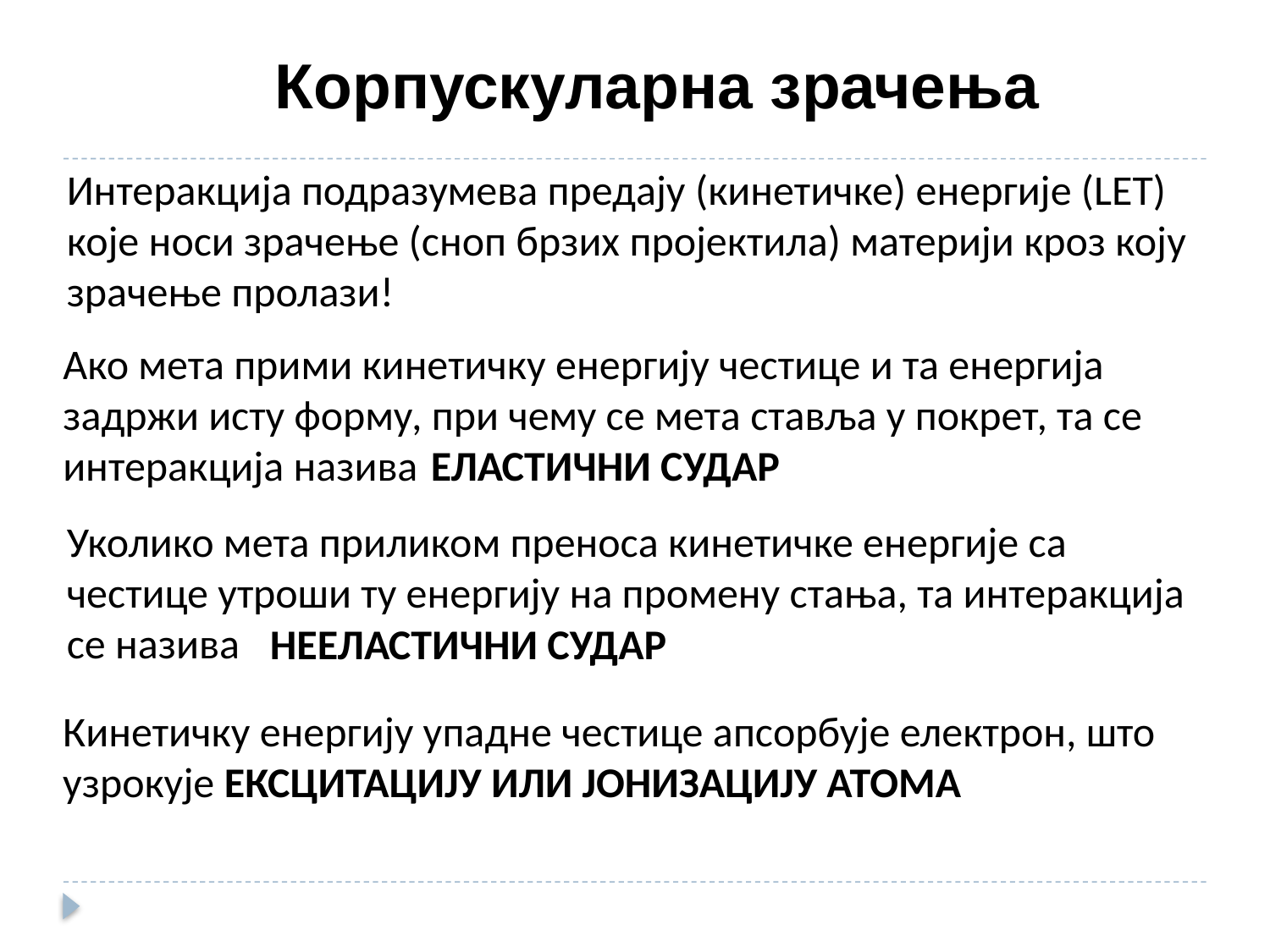

Корпускуларна зрачења
Интеракција подразумева предају (кинетичке) енергије (LET) које носи зрачење (сноп брзих пројектила) материји кроз коју зрачење пролази!
Ако мета прими кинетичку енергију честице и та енергија задржи исту форму, при чему се мета ставља у покрет, та се интеракција назива
ЕЛАСТИЧНИ СУДАР
Уколико мета приликом преноса кинетичке енергије са честице утроши ту енергију на промену стања, та интеракција се назива
НЕЕЛАСТИЧНИ СУДАР
Кинетичку енергију упадне честице апсорбује електрон, што узрокује ЕКСЦИТАЦИЈУ ИЛИ ЈОНИЗАЦИЈУ АТОМА